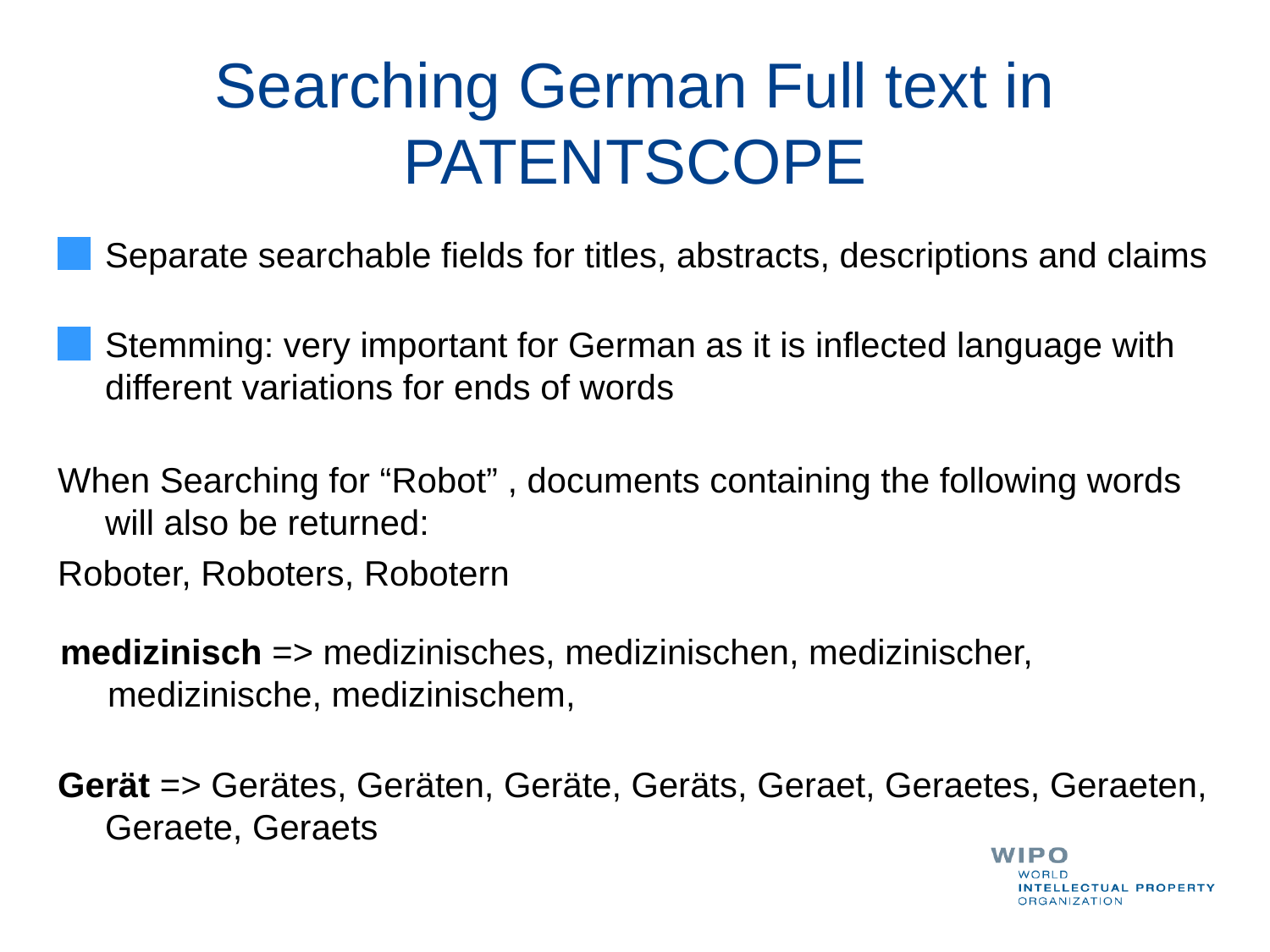

Searching German Full text in PATENTSCOPE
Separate searchable fields for titles, abstracts, descriptions and claims

Stemming: very important for German as it is inflected language with different variations for ends of words
When Searching for “Robot” , documents containing the following words will also be returned:
Roboter, Roboters, Robotern

medizinisch => medizinisches, medizinischen, medizinischer, medizinische, medizinischem,

Gerät => Gerätes, Geräten, Geräte, Geräts, Geraet, Geraetes, Geraeten, Geraete, Geraets